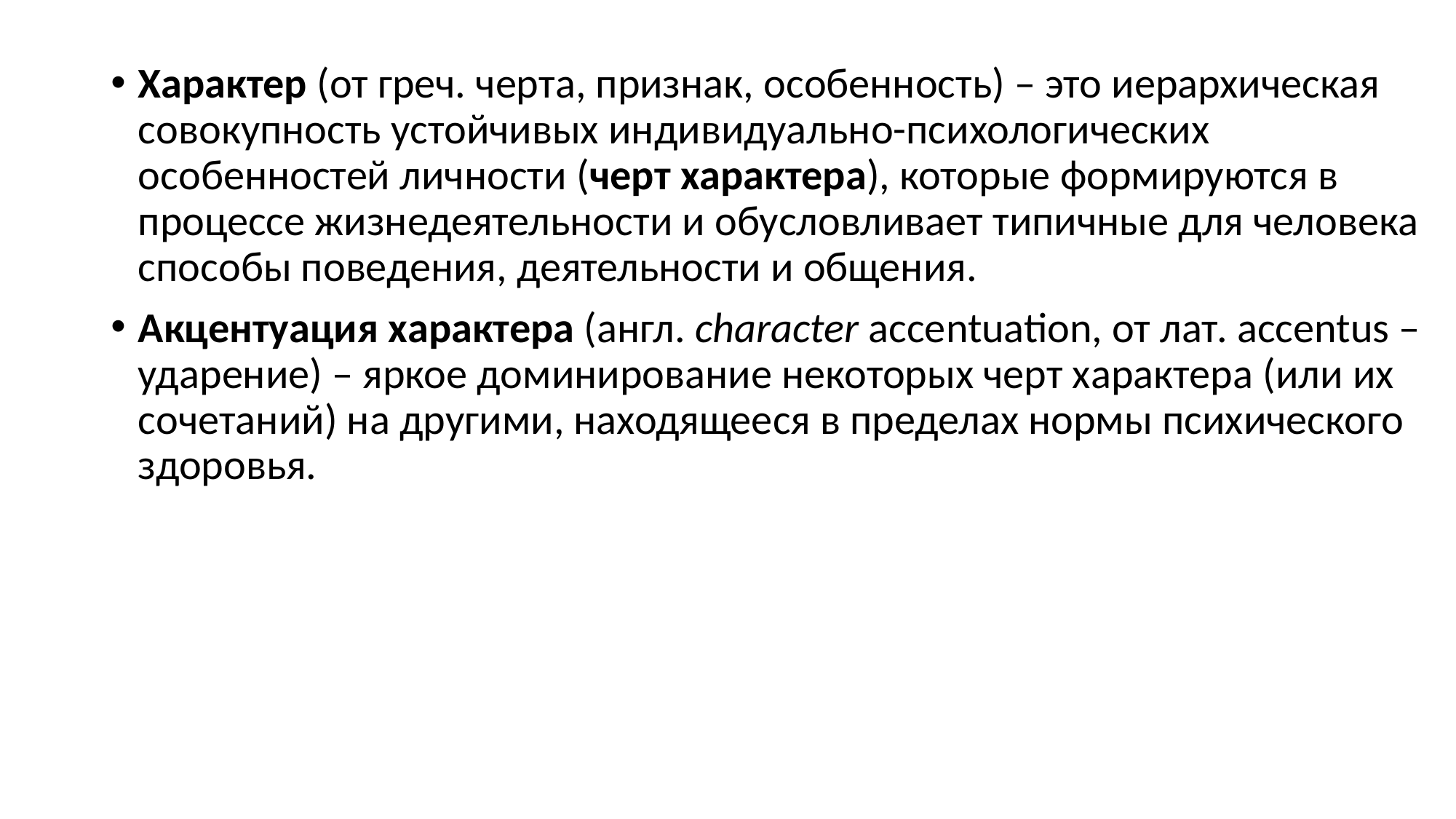

Характер (от греч. черта, признак, особенность) – это иерархическая совокупность устойчивых индивидуально-психологических особенностей личности (черт характера), которые формируются в процессе жизнедеятельности и обусловливает типичные для человека способы поведения, деятельности и общения.
Акцентуация характера (англ. character accentuation, от лат. accentus – ударение) – яркое доминирование некоторых черт характера (или их сочетаний) на другими, находящееся в пределах нормы психического здоровья.